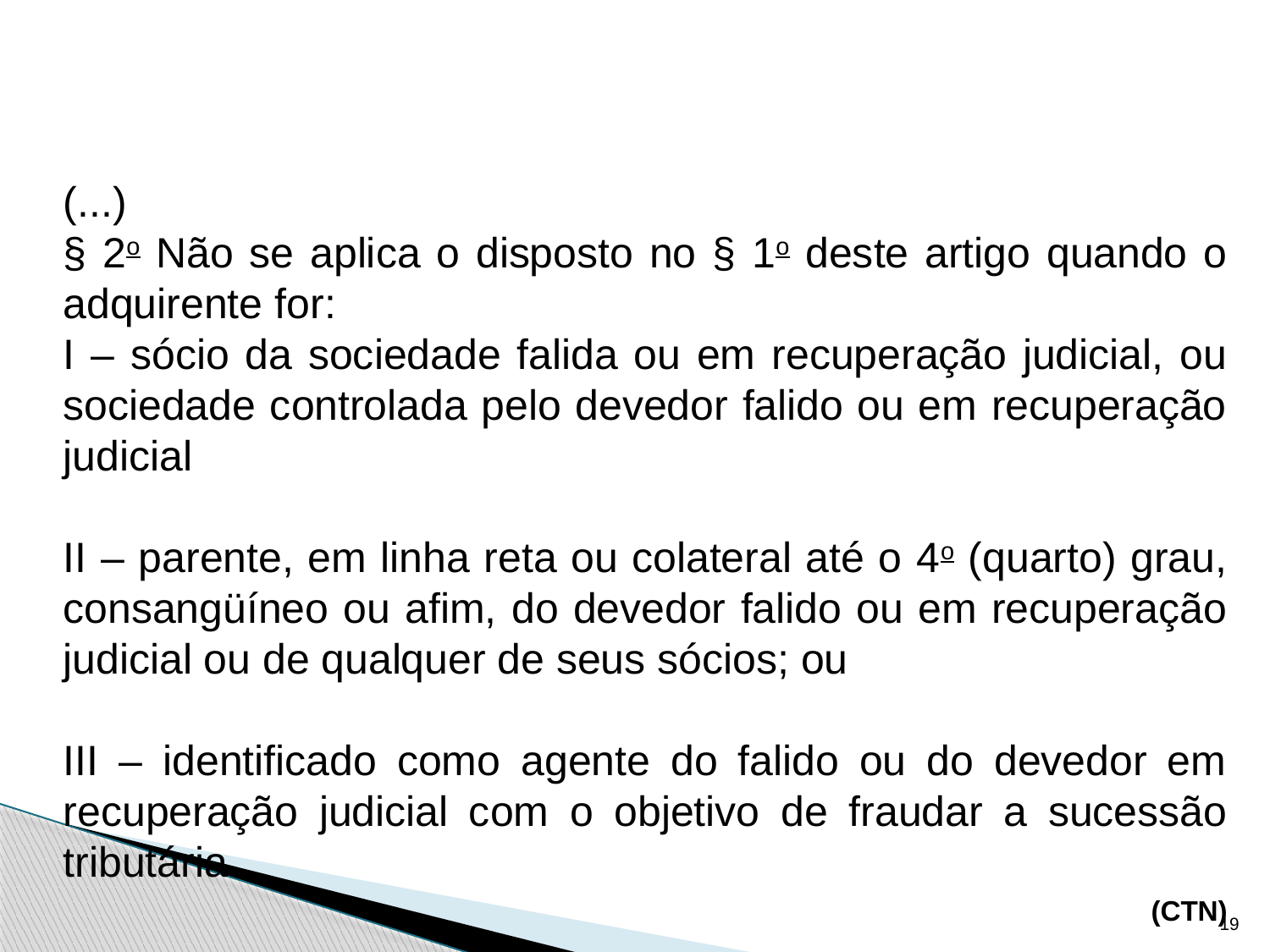

(...)
	§ 2o Não se aplica o disposto no § 1o deste artigo quando o adquirente for:
	I – sócio da sociedade falida ou em recuperação judicial, ou sociedade controlada pelo devedor falido ou em recuperação judicial

	II – parente, em linha reta ou colateral até o 4o (quarto) grau, consangüíneo ou afim, do devedor falido ou em recuperação judicial ou de qualquer de seus sócios; ou

	III – identificado como agente do falido ou do devedor em recuperação judicial com o objetivo de fraudar a sucessão tributária.
(CTN)

19